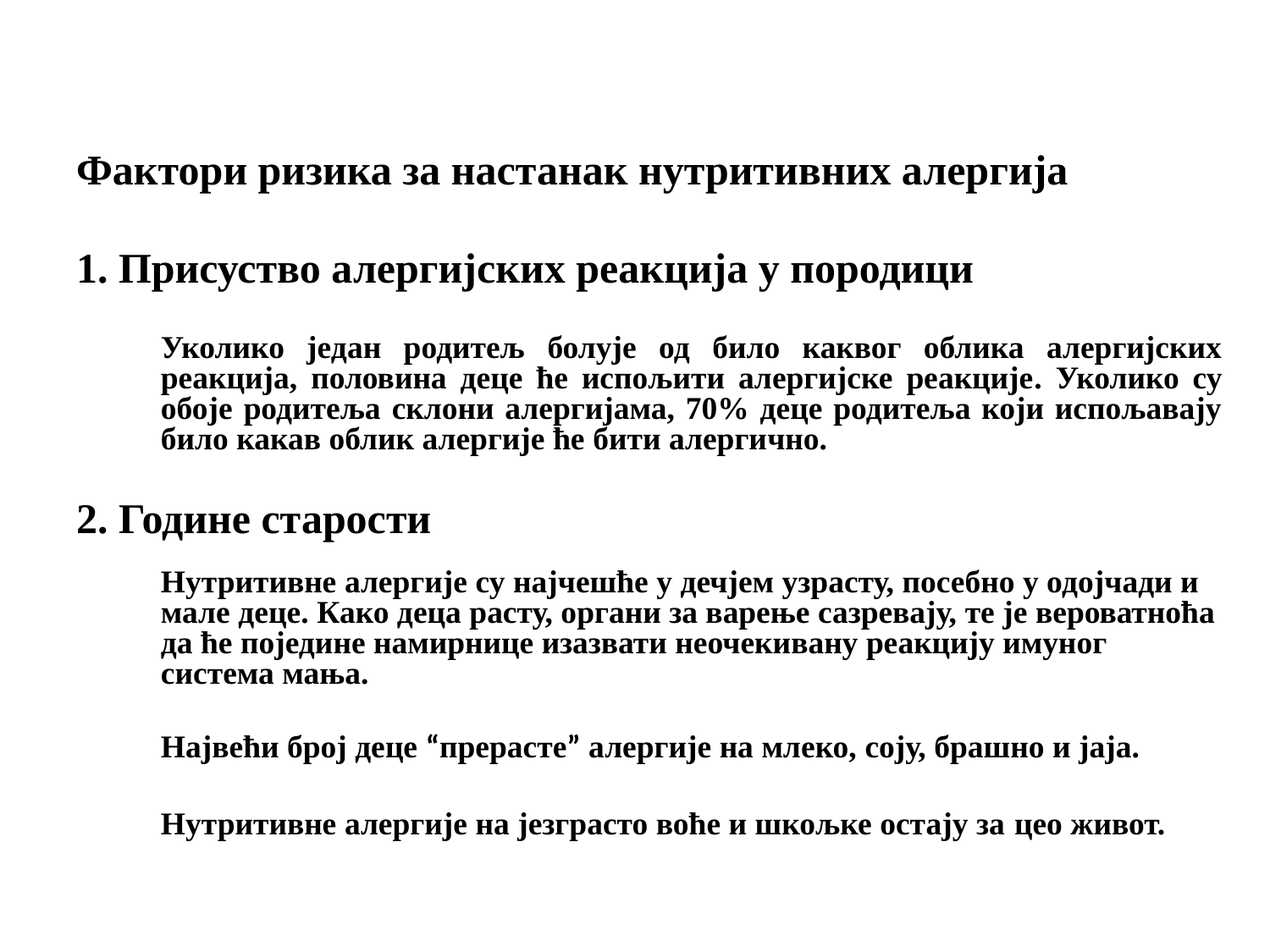

Фактори ризика за настанак нутритивних алергија

1. Присуство алергијских реакција у породици

	Уколико један родитељ болује од било каквог облика алергијских реакција, половина деце ће испољити алергијске реакције. Уколико су обоје родитеља склони алергијама, 70% деце родитеља који испољавају било какав облик алергије ће бити алергично.

2. Године старости

	Нутритивне алергије су најчешће у дечјем узрасту, посебно у одојчади и мале деце. Како деца расту, органи за варење сазревају, те је вероватноћа да ће поједине намирнице изазвати неочекивану реакцију имуног система мања.

	Највећи број деце “прерасте” алергије на млеко, соју, брашно и јаја.

	Нутритивне алергије на језграсто воће и шкољке остају за цео живот.